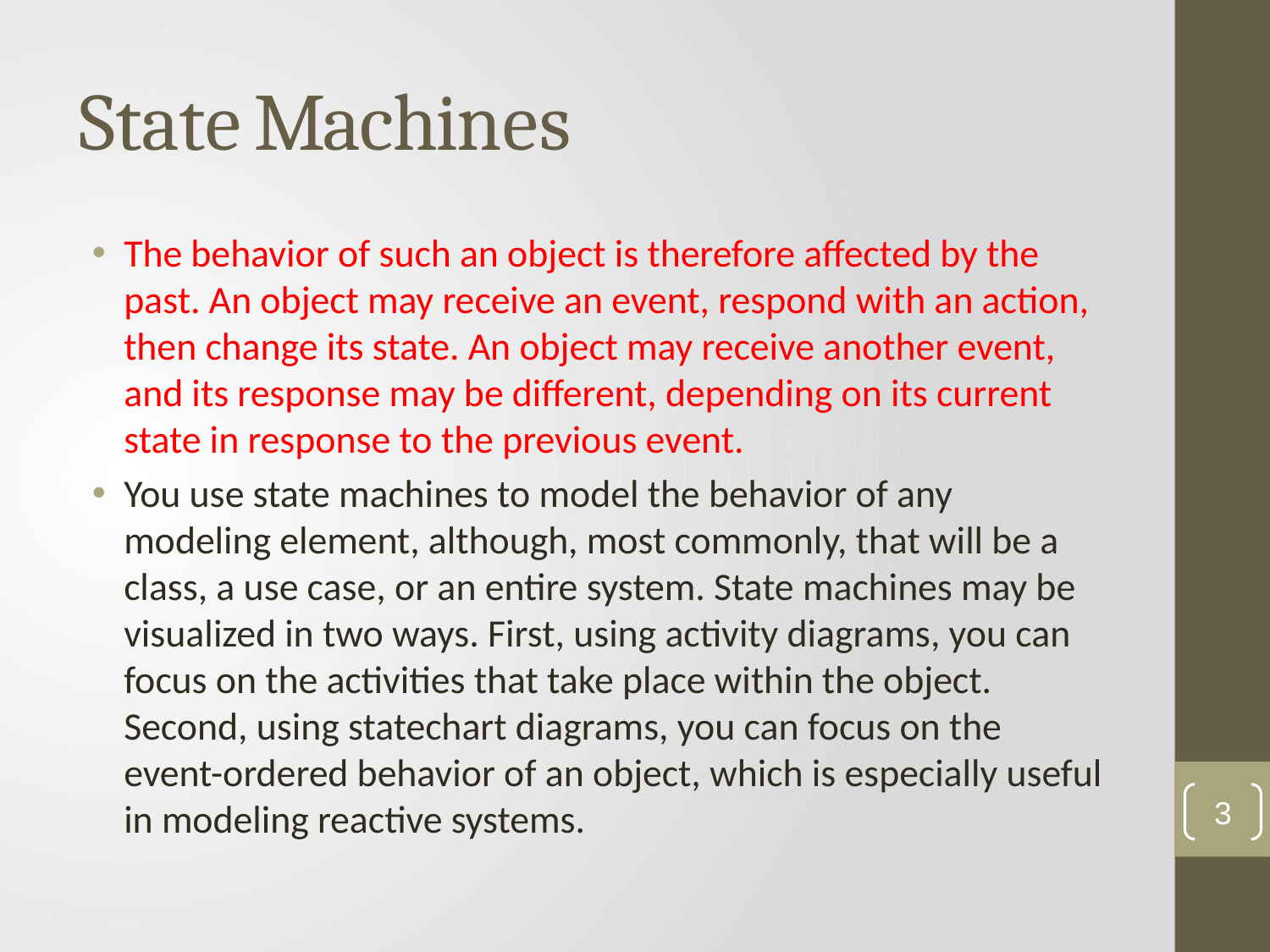

# State Machines
The behavior of such an object is therefore affected by the past. An object may receive an event, respond with an action, then change its state. An object may receive another event, and its response may be different, depending on its current state in response to the previous event.
You use state machines to model the behavior of any modeling element, although, most commonly, that will be a class, a use case, or an entire system. State machines may be visualized in two ways. First, using activity diagrams, you can focus on the activities that take place within the object. Second, using statechart diagrams, you can focus on the event-ordered behavior of an object, which is especially useful in modeling reactive systems.

3